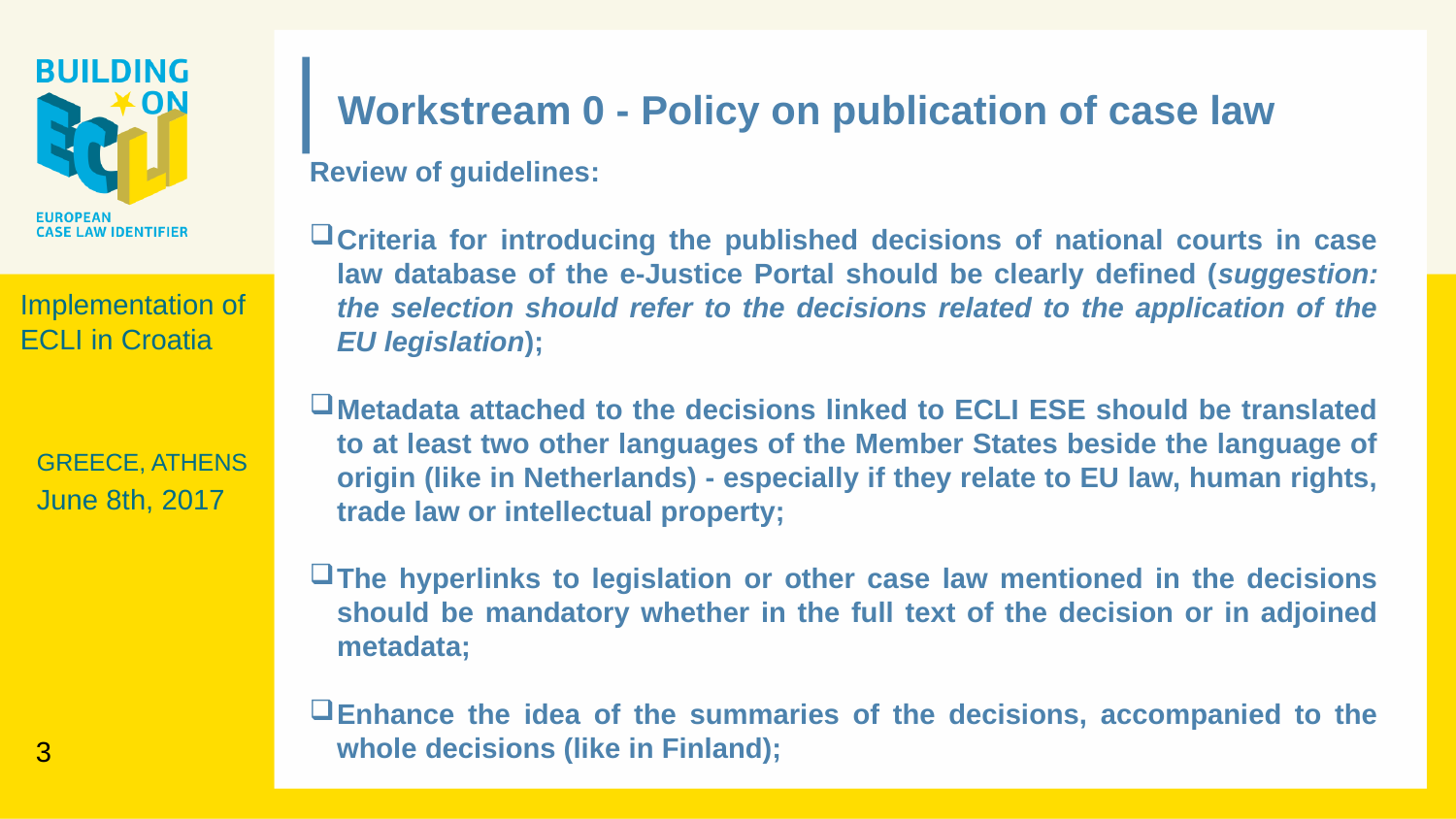

Workstream 0 - Policy on publication of case law
Review of guidelines:

Criteria for introducing the published decisions of national courts in case law database of the e-Justice Portal should be clearly defined (suggestion: the selection should refer to the decisions related to the application of the EU legislation);

Metadata attached to the decisions linked to ECLI ESE should be translated to at least two other languages of the Member States beside the language of origin (like in Netherlands) - especially if they relate to EU law, human rights, trade law or intellectual property;

The hyperlinks to legislation or other case law mentioned in the decisions should be mandatory whether in the full text of the decision or in adjoined metadata;

Enhance the idea of the summaries of the decisions, accompanied to the whole decisions (like in Finland);
Implementation of ECLI in Croatia
GREECE, ATHENS
June 8th, 2017
3